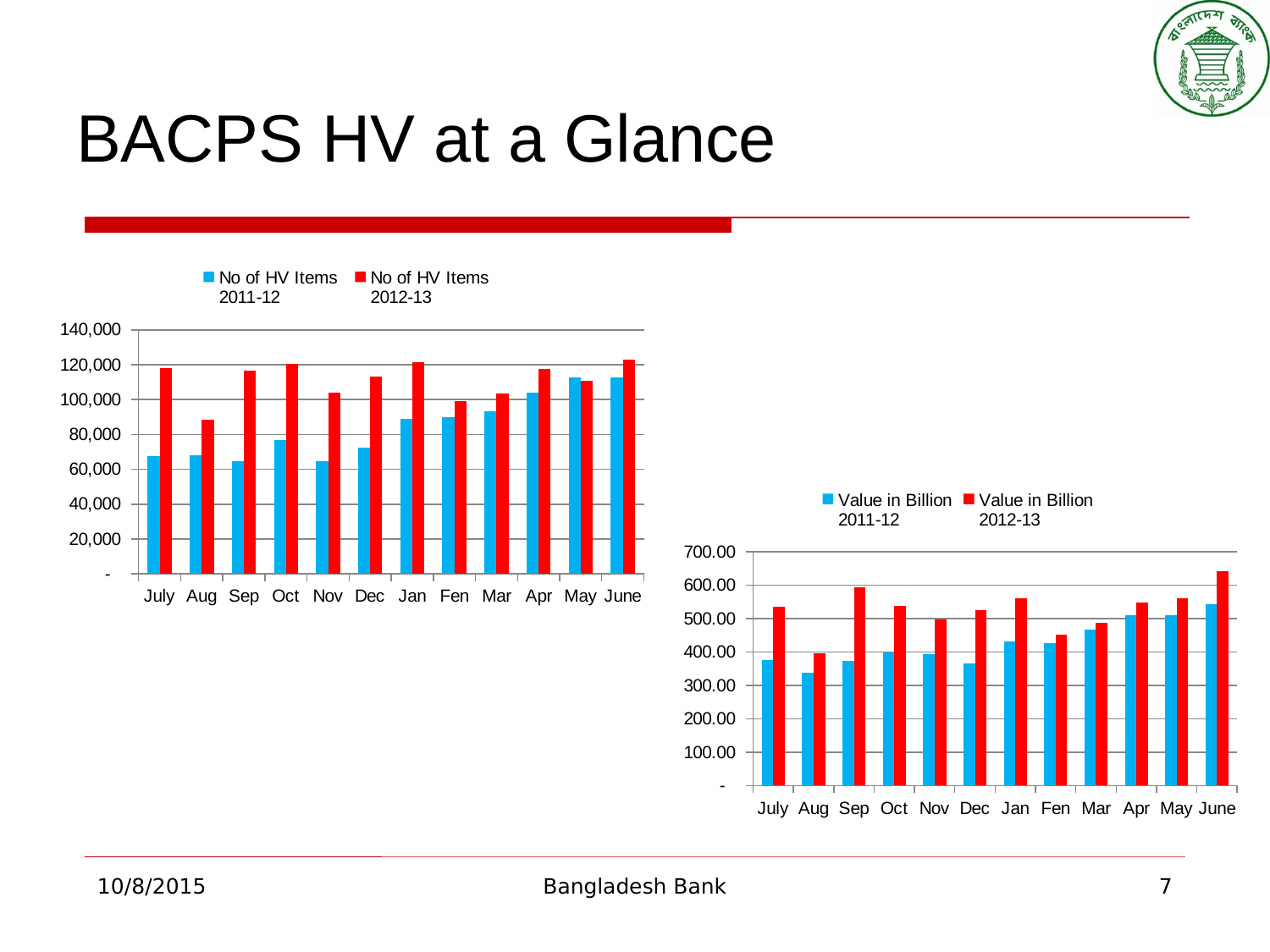

# BACPS HV at a Glance

### Chart

| Category | No of HV Items
2011-12 | No of HV Items
2012-13 |
|---|---|---|
| July | 67695.0 | 117884.0 |
| Aug | 68081.0 | 88590.0 |
| Sep | 64847.0 | 116824.0 |
| Oct | 76822.0 | 120340.0 |
| Nov | 64640.0 | 104121.0 |
| Dec | 72300.0 | 113081.0 |
| Jan | 88859.0 | 121528.0 |
| Fen | 90006.0 | 98935.0 |
| Mar | 93535.0 | 103590.0 |
| Apr | 104146.0 | 117545.0 |
| May | 112509.0 | 110781.0 |
| June | 112661.0 | 123082.0 |

### Chart

| Category | Value in Billion
2011-12 | Value in Billion
2012-13 |
|---|---|---|
| July | 375.0262427759796 | 536.7783490490011 |
| Aug | 337.50257176533 | 396.238041634 |
| Sep | 373.2922803184603 | 592.7787391370013 |
| Oct | 398.1738761239304 | 537.841845265 |
| Nov | 394.62432057290005 | 498.7054725329997 |
| Dec | 365.0413909492396 | 526.1655729470006 |
| Jan | 431.50919262281 | 561.876467059 |
| Fen | 427.91613021003946 | 451.69170985699947 |
| Mar | 466.7802677463497 | 488.272742403 |
| Apr | 509.2542659377303 | 549.2389300980005 |
| May | 510.7269971487396 | 559.887099757 |
| June | 542.7300973520499 | 642.271512341 |
10/8/2015
Bangladesh Bank
7